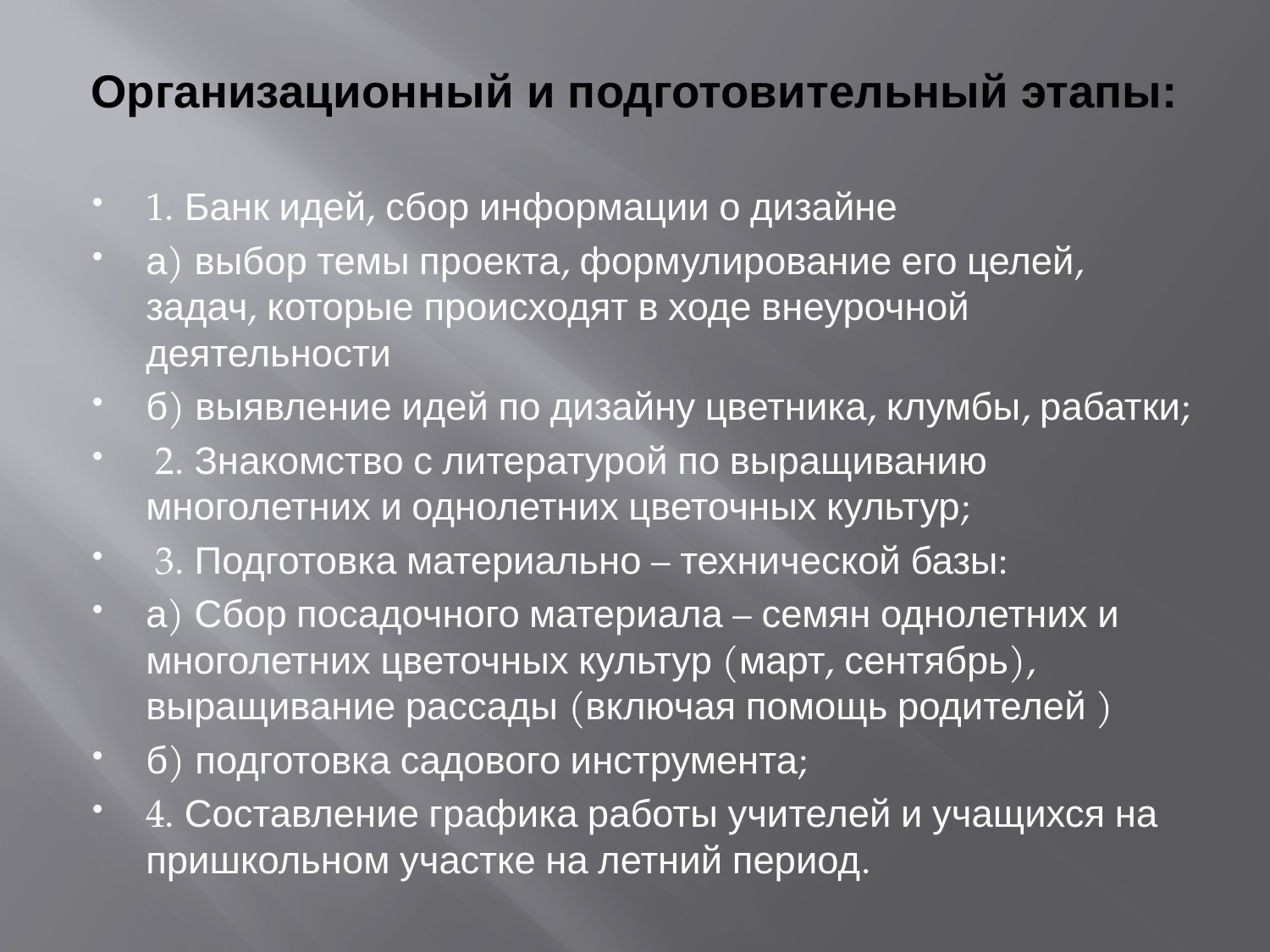

# Организационный и подготовительный этапы:
1. Банк идей, сбор информации о дизайне
а) выбор темы проекта, формулирование его целей, задач, которые происходят в ходе внеурочной деятельности
б) выявление идей по дизайну цветника, клумбы, рабатки;
 2. Знакомство с литературой по выращиванию многолетних и однолетних цветочных культур;
 3. Подготовка материально – технической базы:
а) Сбор посадочного материала – семян однолетних и многолетних цветочных культур (март, сентябрь), выращивание рассады (включая помощь родителей )
б) подготовка садового инструмента;
4. Составление графика работы учителей и учащихся на пришкольном участке на летний период.